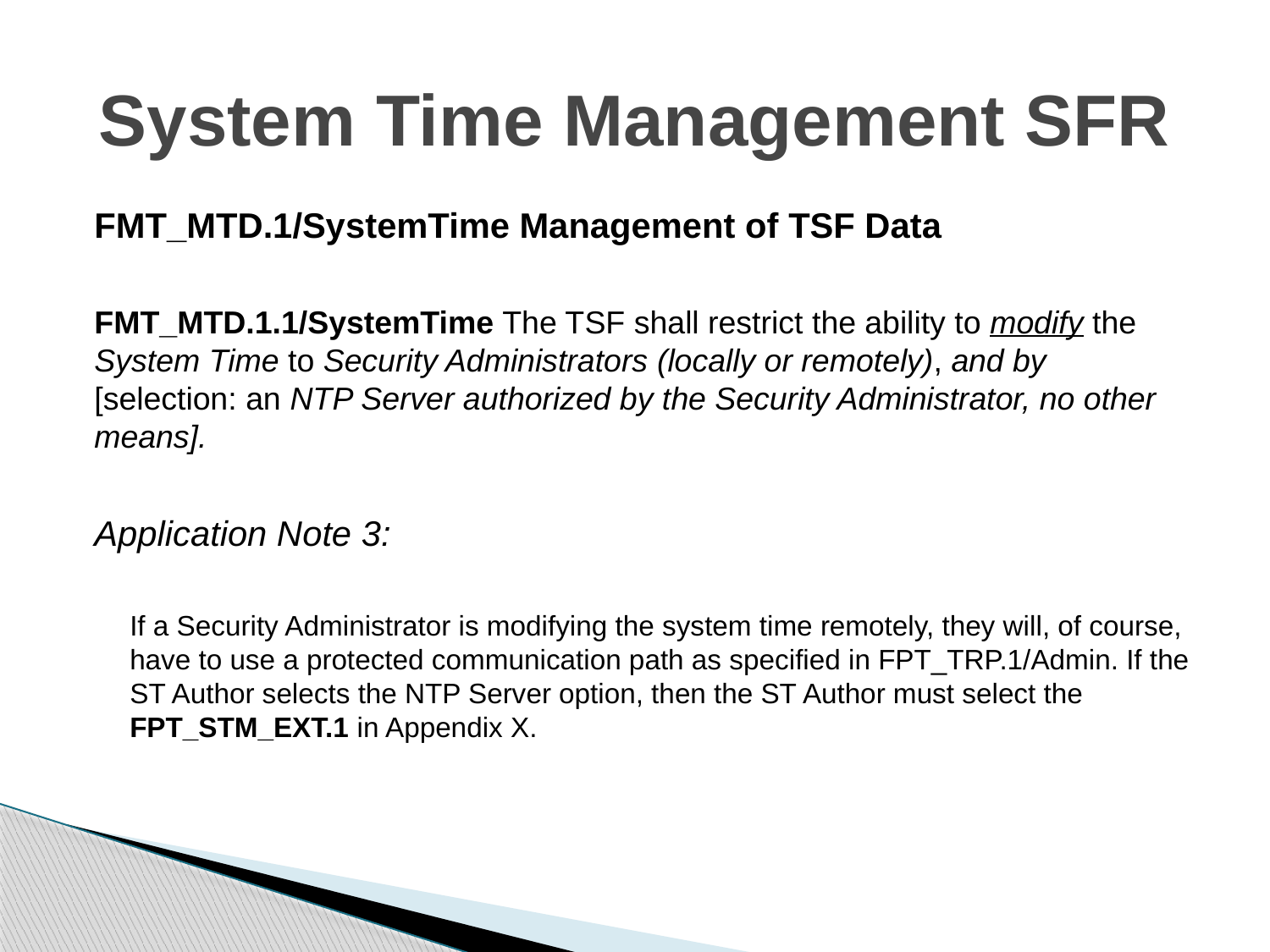

# System Time Management SFR
FMT_MTD.1/SystemTime Management of TSF Data

FMT_MTD.1.1/SystemTime The TSF shall restrict the ability to modify the System Time to Security Administrators (locally or remotely), and by [selection: an NTP Server authorized by the Security Administrator, no other means].

Application Note 3:

If a Security Administrator is modifying the system time remotely, they will, of course, have to use a protected communication path as specified in FPT_TRP.1/Admin. If the ST Author selects the NTP Server option, then the ST Author must select the FPT_STM_EXT.1 in Appendix X.